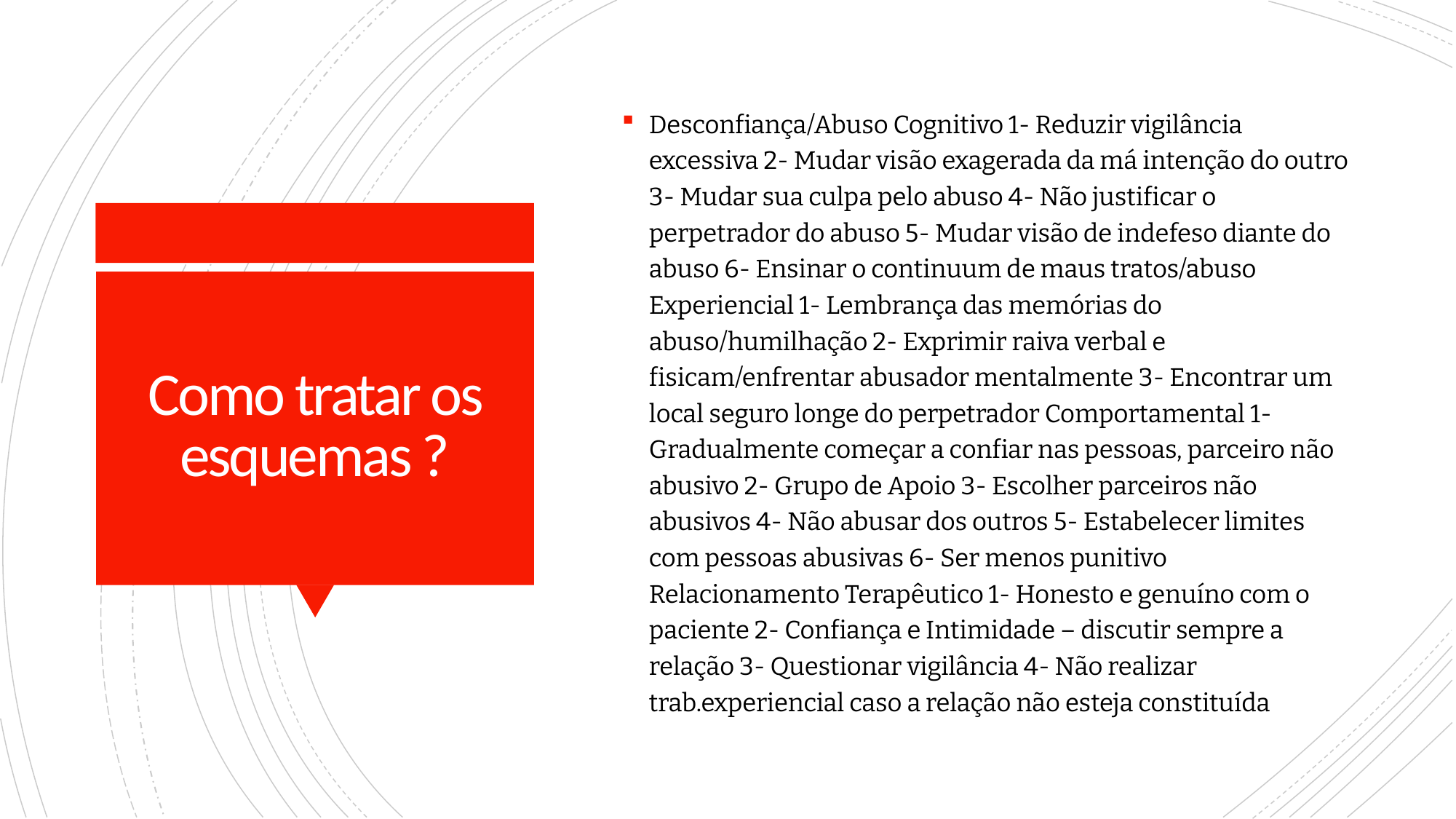

Desconfiança/Abuso Cognitivo 1- Reduzir vigilância excessiva 2- Mudar visão exagerada da má intenção do outro 3- Mudar sua culpa pelo abuso 4- Não justificar o perpetrador do abuso 5- Mudar visão de indefeso diante do abuso 6- Ensinar o continuum de maus tratos/abuso Experiencial 1- Lembrança das memórias do abuso/humilhação 2- Exprimir raiva verbal e fisicam/enfrentar abusador mentalmente 3- Encontrar um local seguro longe do perpetrador Comportamental 1- Gradualmente começar a confiar nas pessoas, parceiro não abusivo 2- Grupo de Apoio 3- Escolher parceiros não abusivos 4- Não abusar dos outros 5- Estabelecer limites com pessoas abusivas 6- Ser menos punitivo Relacionamento Terapêutico 1- Honesto e genuíno com o paciente 2- Confiança e Intimidade – discutir sempre a relação 3- Questionar vigilância 4- Não realizar trab.experiencial caso a relação não esteja constituída
# Como tratar os esquemas ?